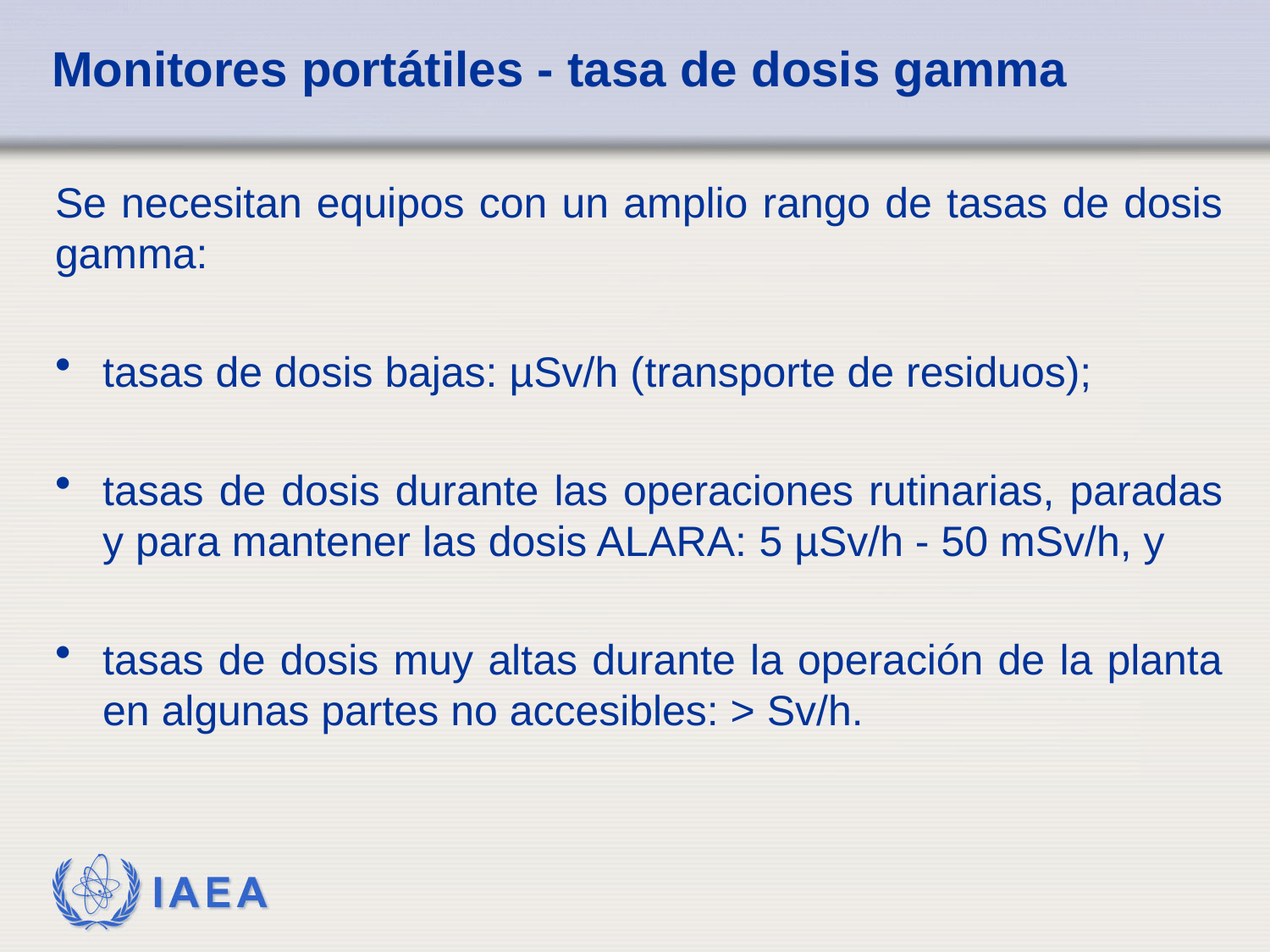

# Monitores portátiles - tasa de dosis gamma
Se necesitan equipos con un amplio rango de tasas de dosis gamma:

tasas de dosis bajas: µSv/h (transporte de residuos);

tasas de dosis durante las operaciones rutinarias, paradas y para mantener las dosis ALARA: 5 µSv/h - 50 mSv/h, y

tasas de dosis muy altas durante la operación de la planta en algunas partes no accesibles: > Sv/h.